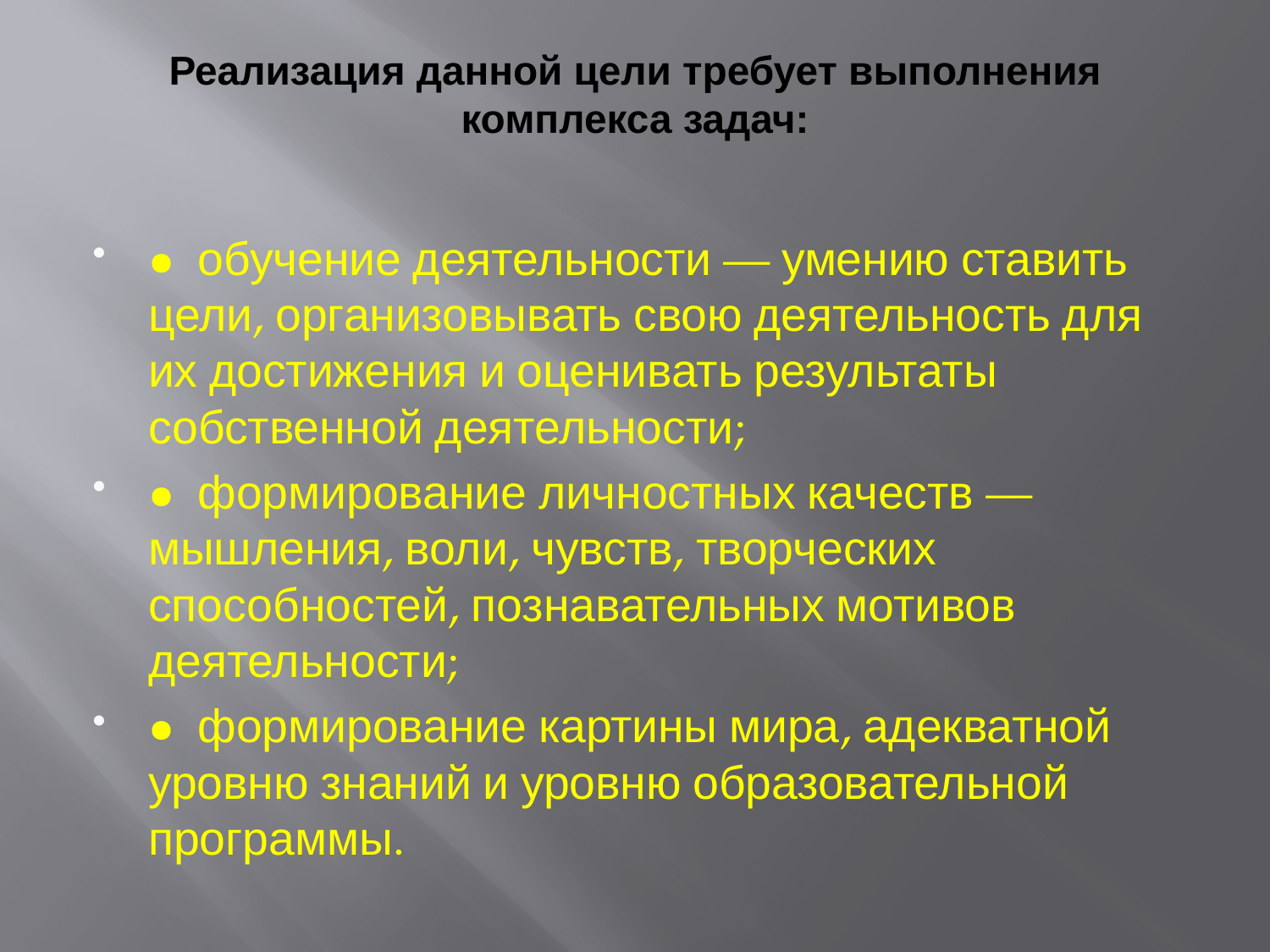

# Реализация данной цели требует выполнения комплекса задач:
•  обучение деятельности — умению ставить цели, организовывать свою деятельность для их достижения и оценивать результаты собственной деятельности;
•  формирование личностных качеств — мышления, воли, чувств, творческих способностей, познавательных мотивов деятельности;
•  формирование картины мира, адекватной уровню знаний и уровню образовательной программы.